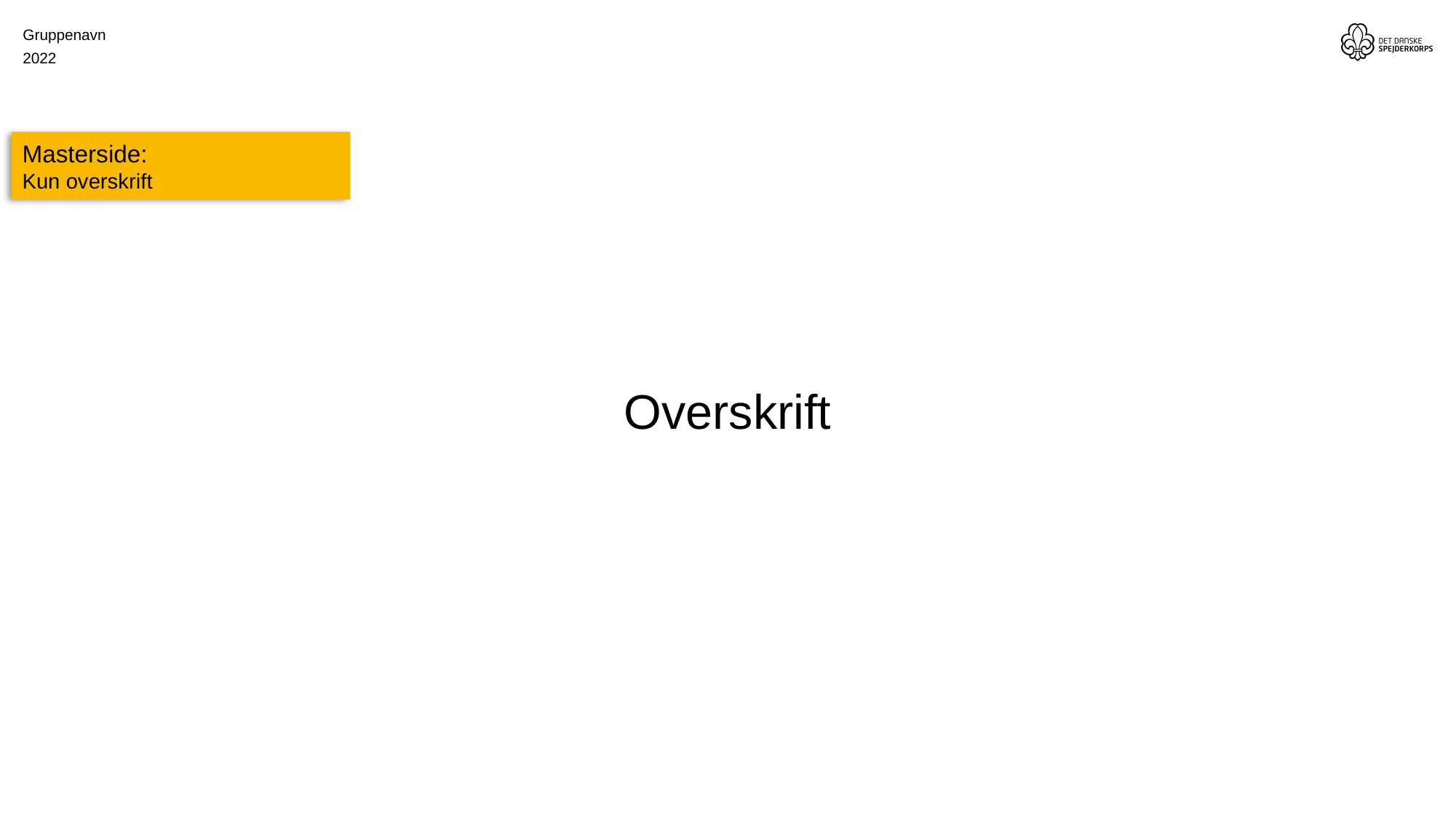

Gruppenavn
2022
Masterside:
Kun overskrift
# Overskrift